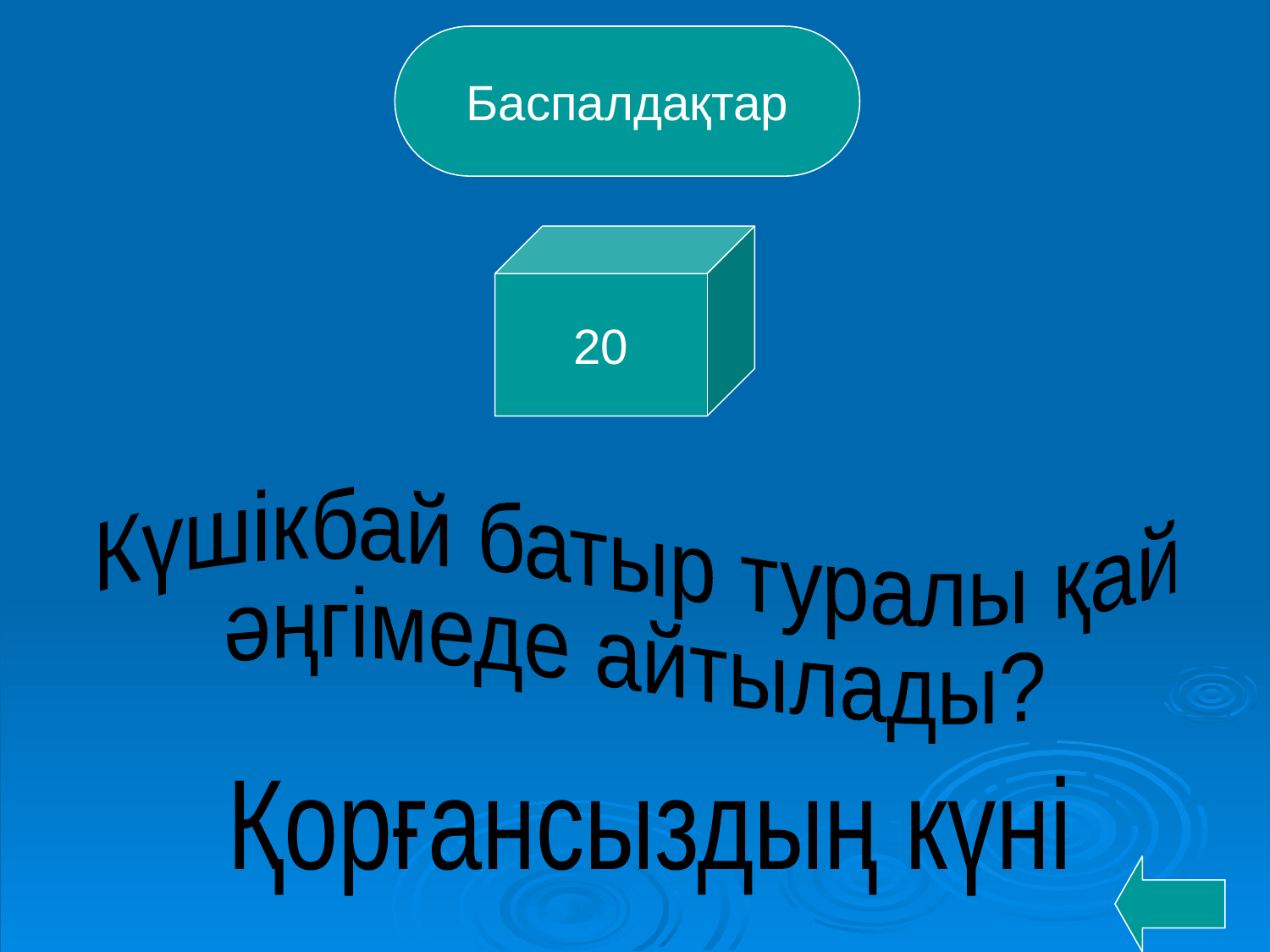

Баспалдақтар
20
Күшікбай батыр туралы қай
әңгімеде айтылады?
Қорғансыздың күні